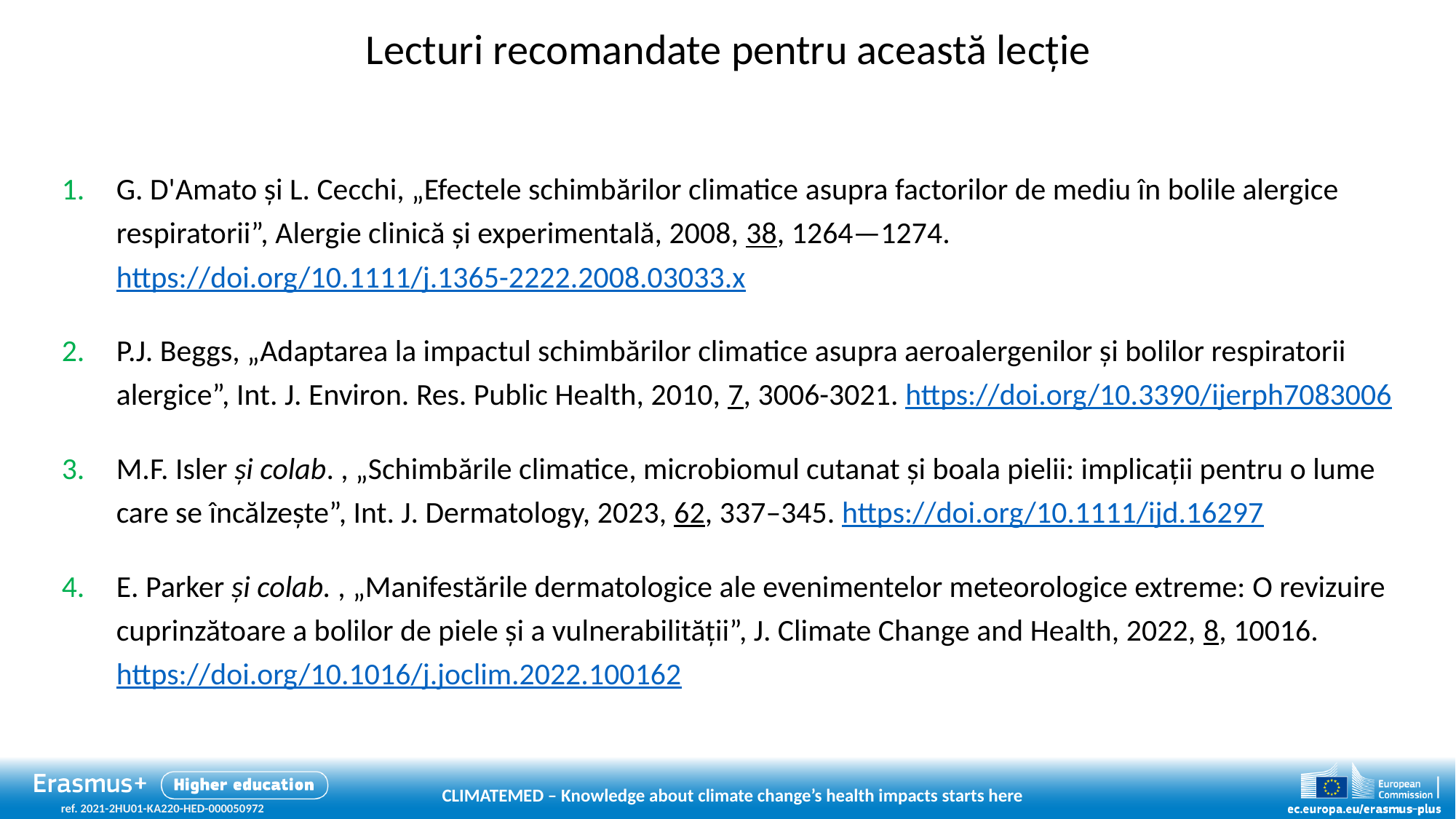

# Lecturi recomandate pentru această lecție
G. D'Amato și L. Cecchi, „Efectele schimbărilor climatice asupra factorilor de mediu în bolile alergice respiratorii”, Alergie clinică și experimentală, 2008, 38, 1264—1274. https://doi.org/10.1111/j.1365-2222.2008.03033.x
P.J. Beggs, „Adaptarea la impactul schimbărilor climatice asupra aeroalergenilor și bolilor respiratorii alergice”, Int. J. Environ. Res. Public Health, 2010, 7, 3006-3021. https://doi.org/10.3390/ijerph7083006
M.F. Isler și colab. , „Schimbările climatice, microbiomul cutanat și boala pielii: implicații pentru o lume care se încălzește”, Int. J. Dermatology, 2023, 62, 337–345. https://doi.org/10.1111/ijd.16297
E. Parker și colab. , „Manifestările dermatologice ale evenimentelor meteorologice extreme: O revizuire cuprinzătoare a bolilor de piele și a vulnerabilității”, J. Climate Change and Health, 2022, 8, 10016. https://doi.org/10.1016/j.joclim.2022.100162